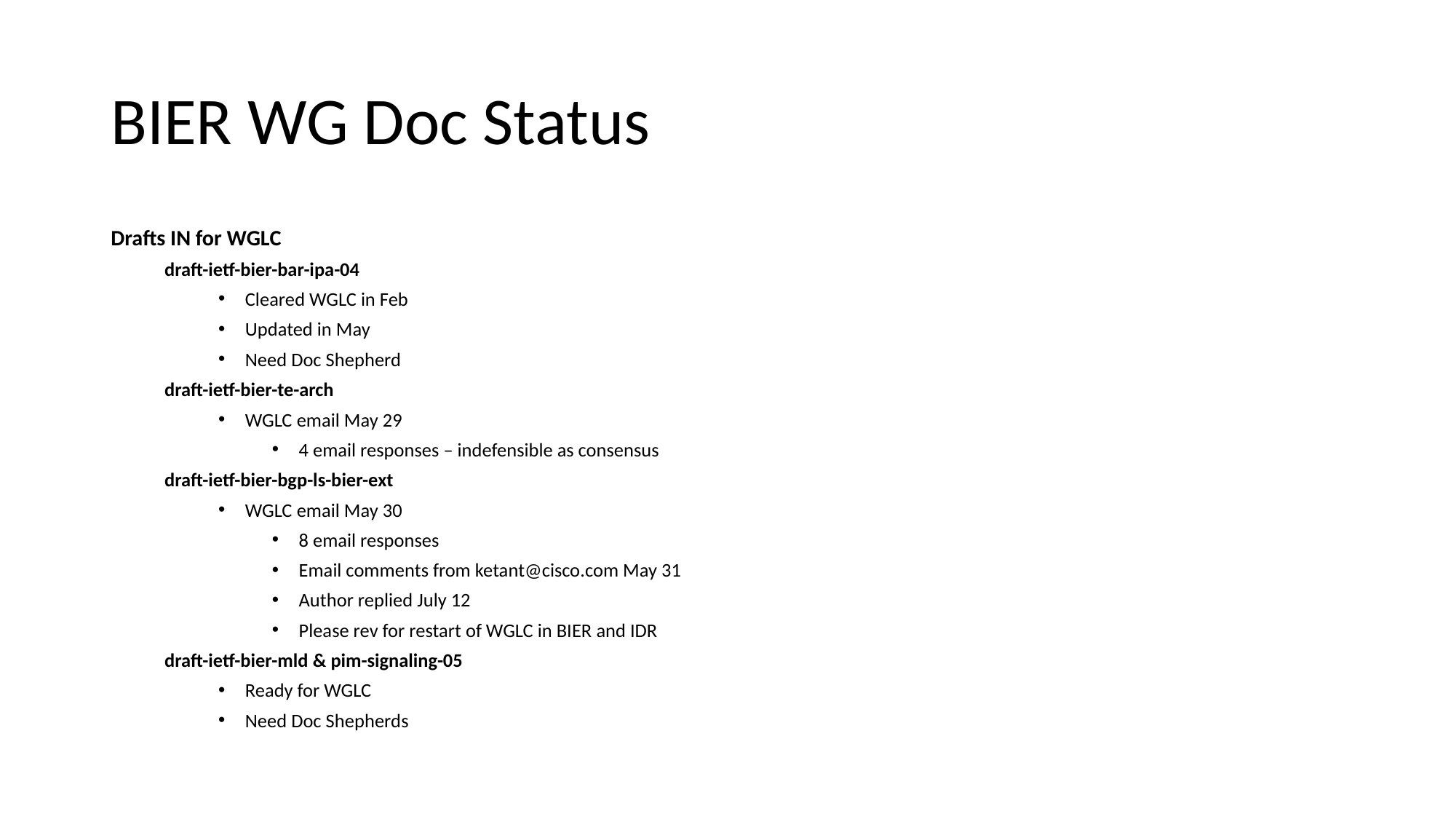

# BIER WG Doc Status
Drafts IN for WGLC
draft-ietf-bier-bar-ipa-04
Cleared WGLC in Feb
Updated in May
Need Doc Shepherd
draft-ietf-bier-te-arch
WGLC email May 29
4 email responses – indefensible as consensus
draft-ietf-bier-bgp-ls-bier-ext
WGLC email May 30
8 email responses
Email comments from ketant@cisco.com May 31
Author replied July 12
Please rev for restart of WGLC in BIER and IDR
draft-ietf-bier-mld & pim-signaling-05
Ready for WGLC
Need Doc Shepherds